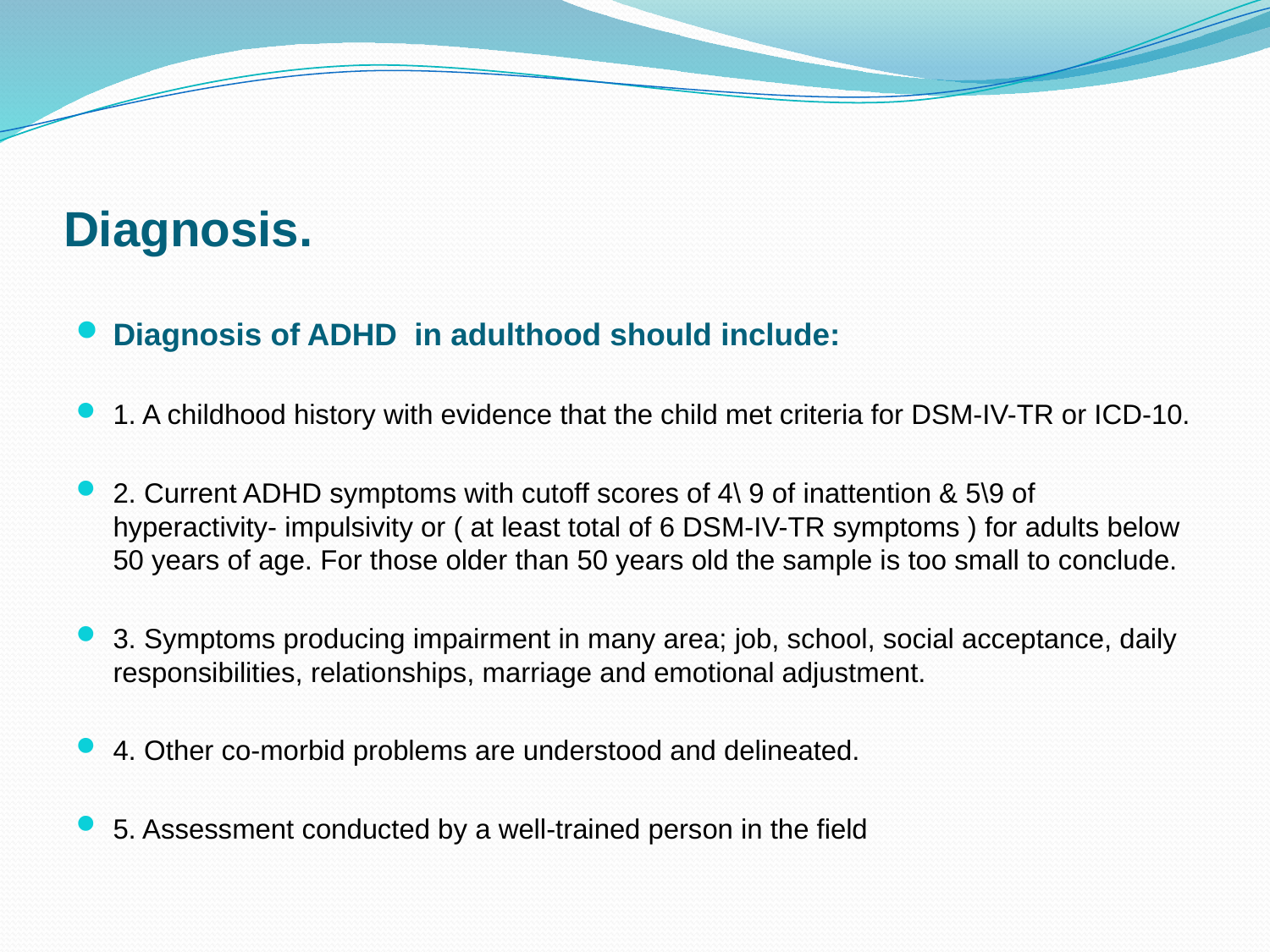

# Diagnosis.

Diagnosis of ADHD  in adulthood should include:

1. A childhood history with evidence that the child met criteria for DSM-IV-TR or ICD-10.

2. Current ADHD symptoms with cutoff scores of 4\ 9 of inattention & 5\9 of hyperactivity- impulsivity or ( at least total of 6 DSM-IV-TR symptoms ) for adults below 50 years of age. For those older than 50 years old the sample is too small to conclude.

3. Symptoms producing impairment in many area; job, school, social acceptance, daily responsibilities, relationships, marriage and emotional adjustment.

4. Other co-morbid problems are understood and delineated.

5. Assessment conducted by a well-trained person in the field